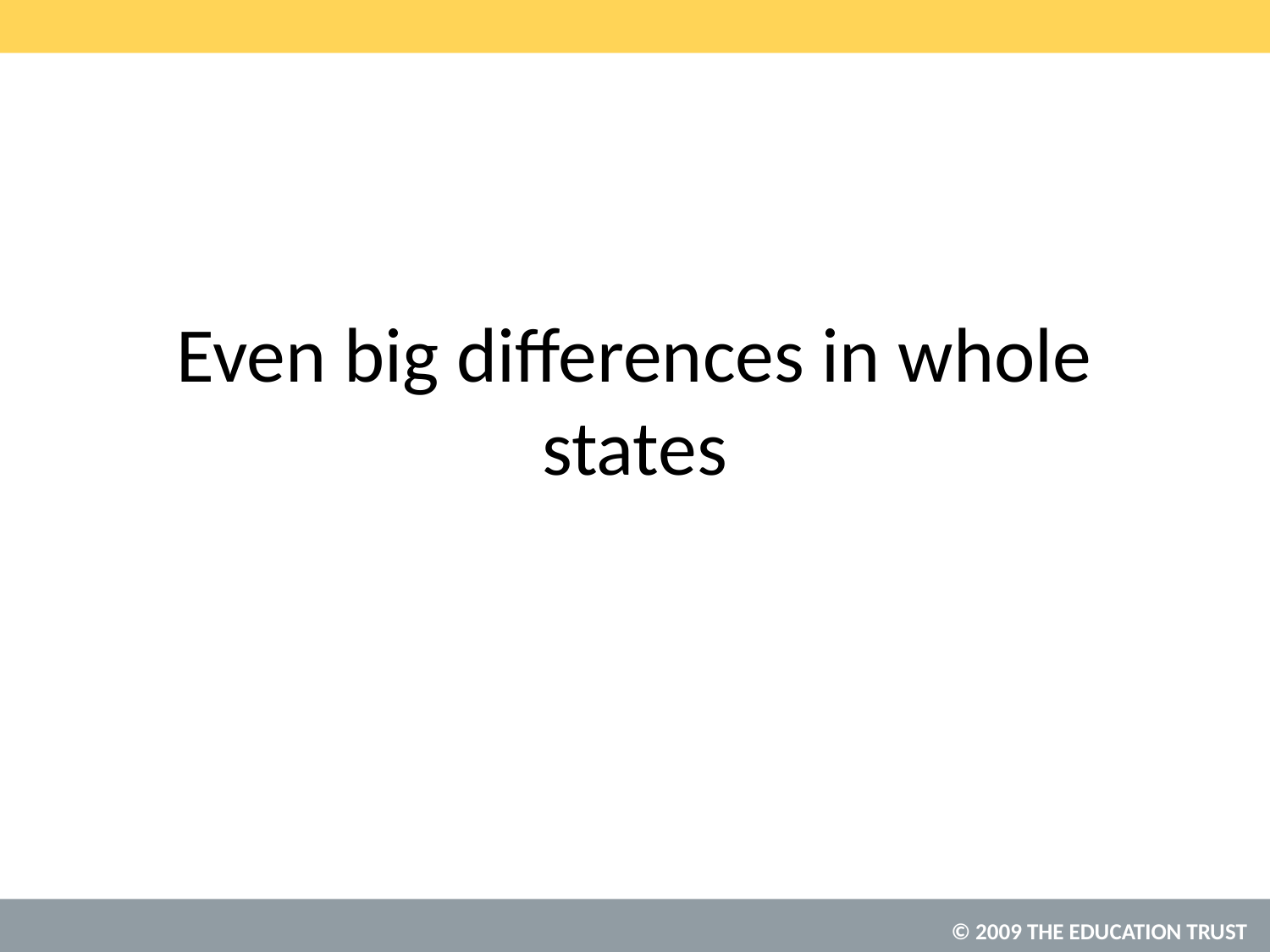

# Even big differences in whole states